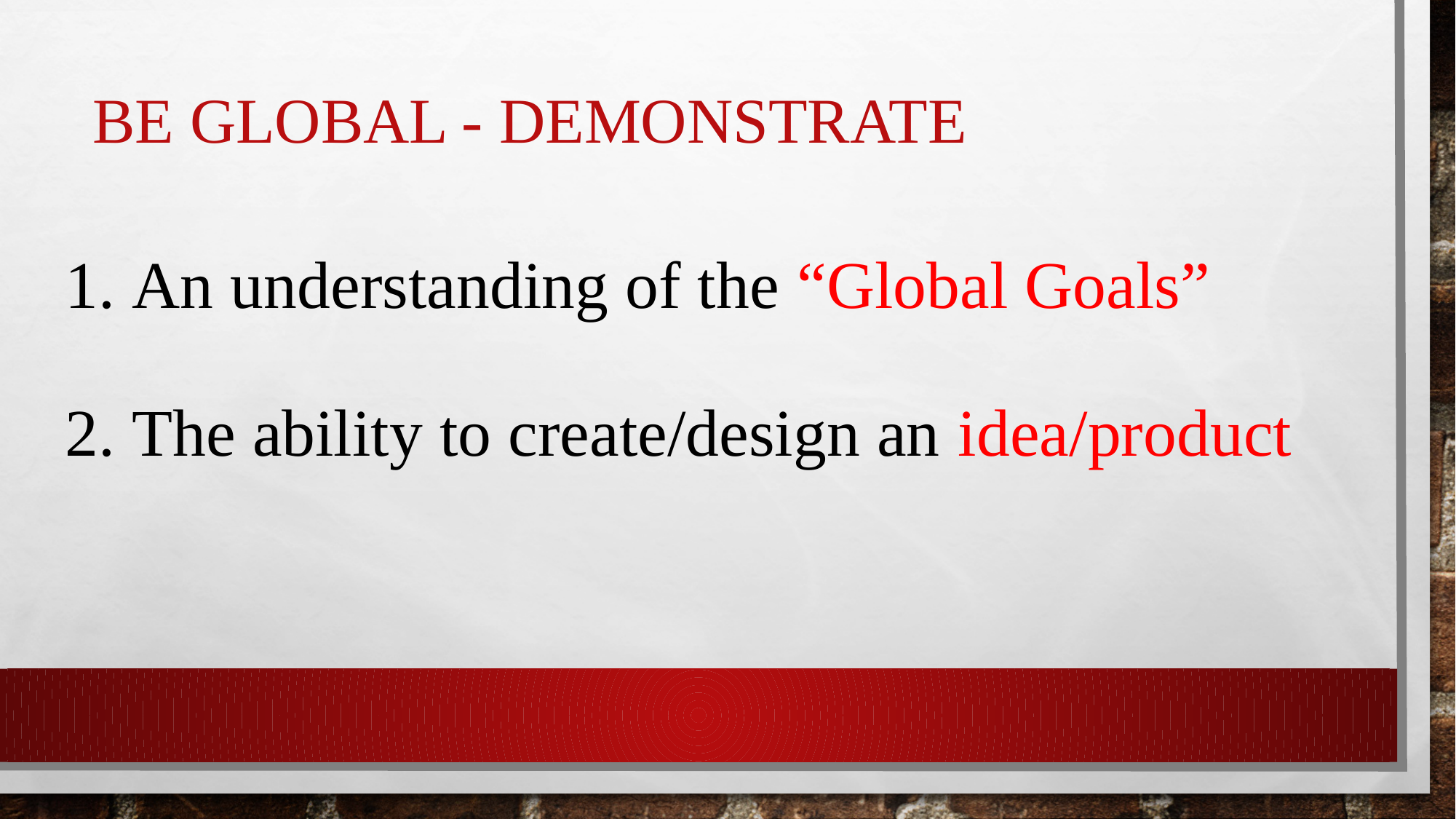

# Be Global - Demonstrate

 An understanding of the “Global Goals”

 The ability to create/design an idea/product